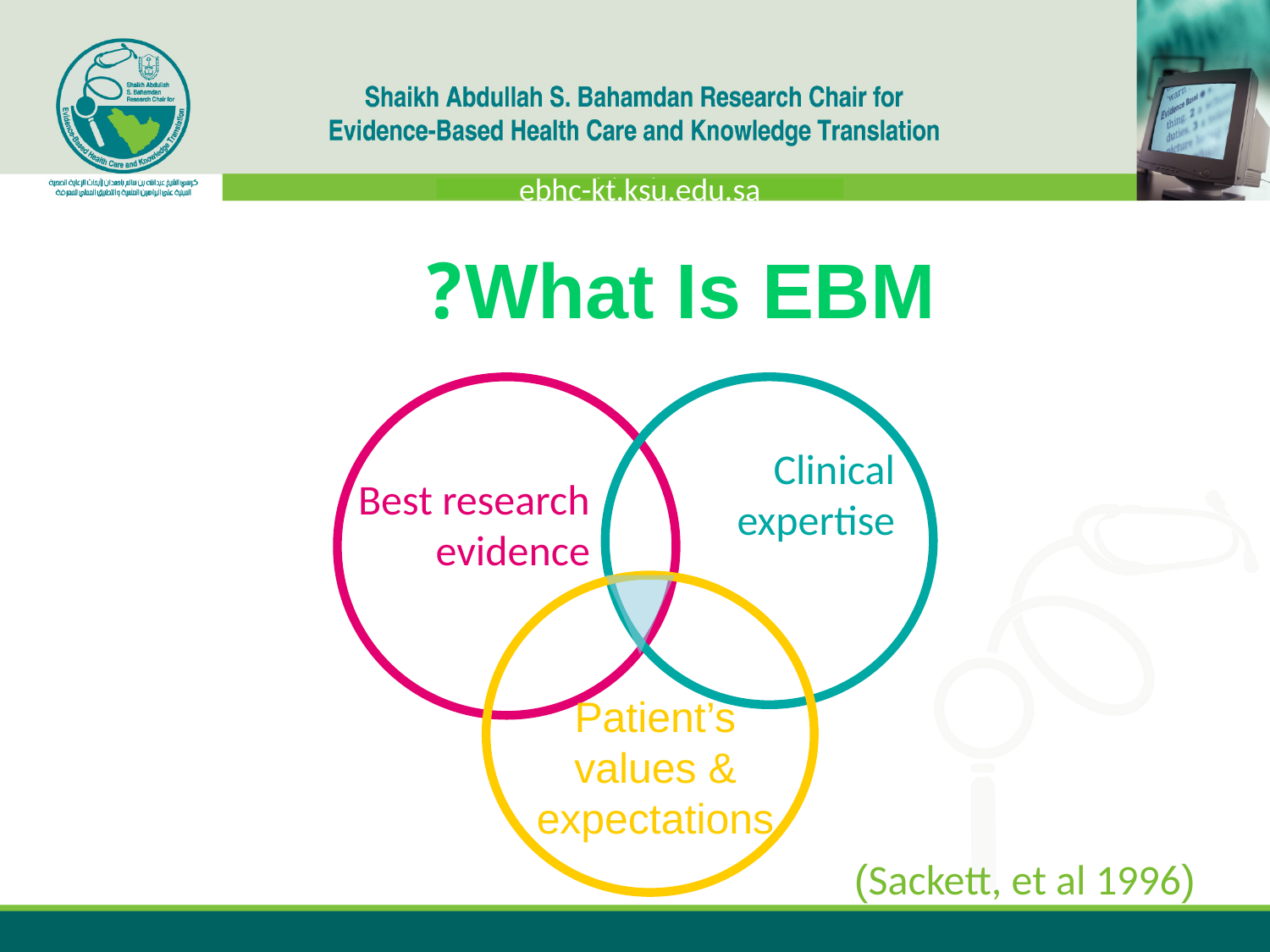

#
What Is EBM?

Clinical expertise
Best research evidence

Patient’s values & expectations
(Sackett, et al 1996)